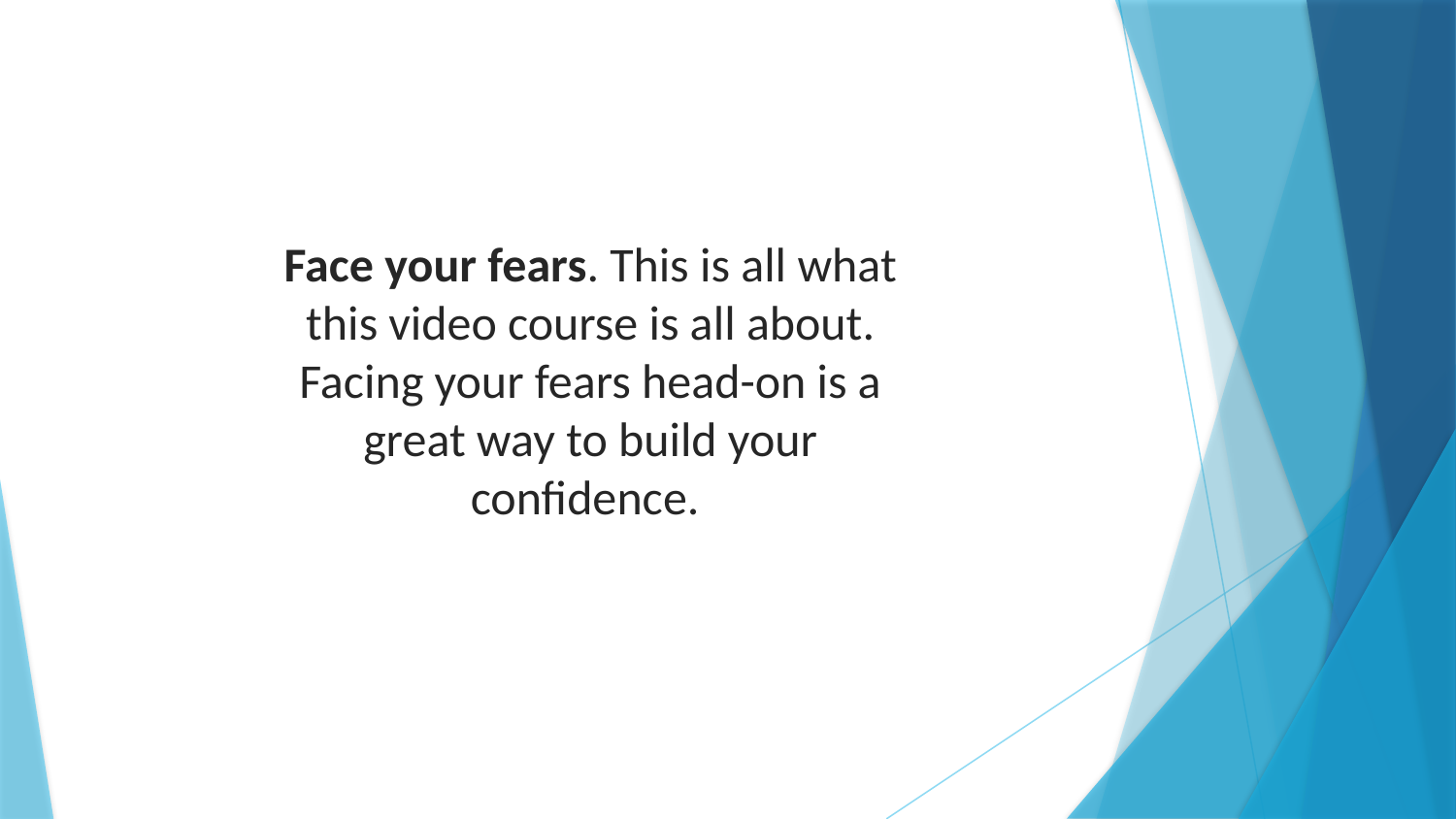

Face your fears. This is all what this video course is all about. Facing your fears head-on is a great way to build your confidence.